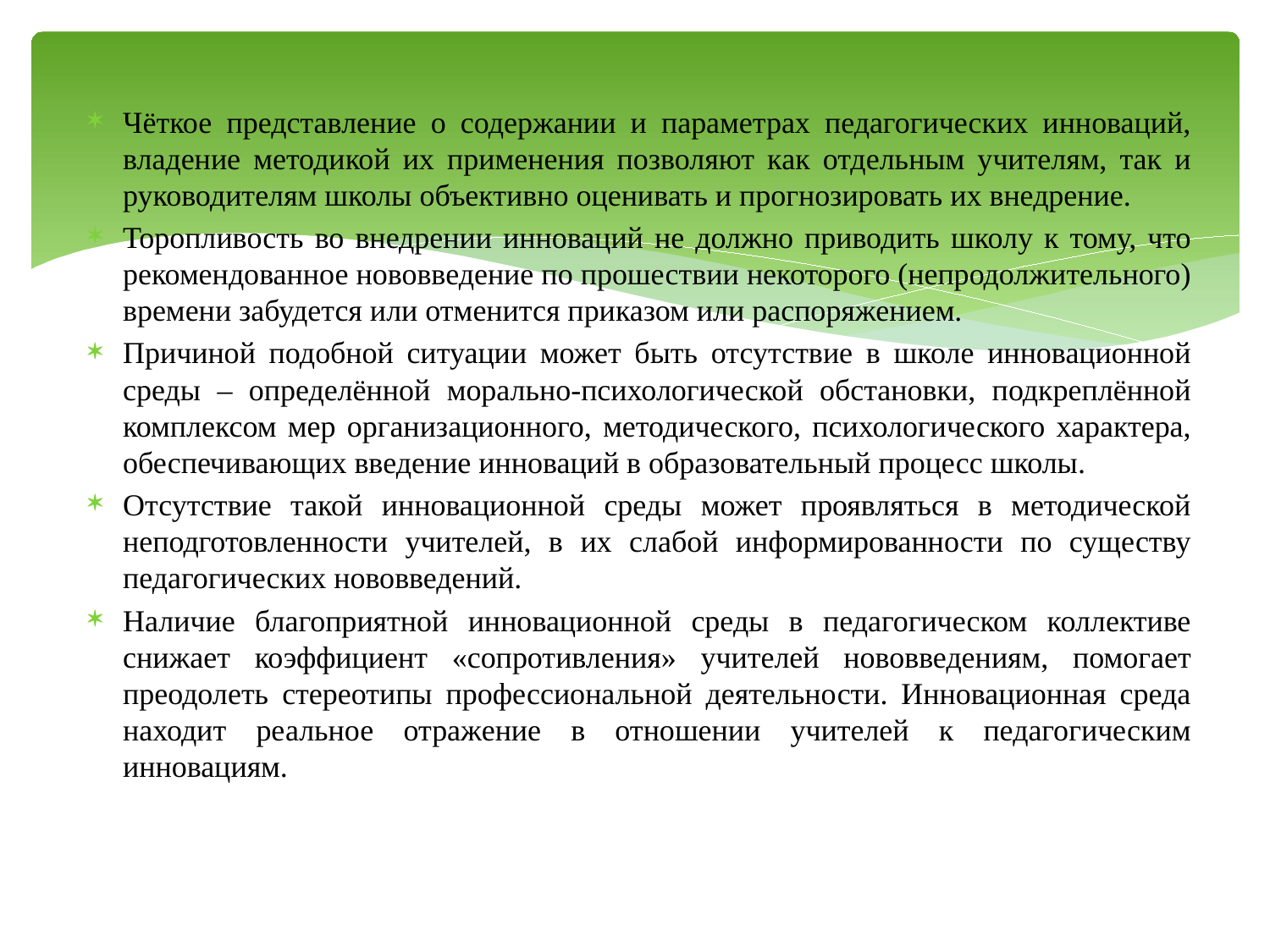

Чёткое представление о содержании и параметрах педагогических инноваций, владение методикой их применения позволяют как отдельным учителям, так и руководителям школы объективно оценивать и прогнозировать их внедрение.
Торопливость во внедрении инноваций не должно приводить школу к тому, что рекомендованное нововведение по прошествии некоторого (непродолжительного) времени забудется или отменится приказом или распоряжением.
Причиной подобной ситуации может быть отсутствие в школе инновационной среды – определённой морально-психологической обстановки, подкреплённой комплексом мер организационного, методического, психологического характера, обеспечивающих введение инноваций в образовательный процесс школы.
Отсутствие такой инновационной среды может проявляться в методической неподготовленности учителей, в их слабой информированности по существу педагогических нововведений.
Наличие благоприятной инновационной среды в педагогическом коллективе снижает коэффициент «сопротивления» учителей нововведениям, помогает преодолеть стереотипы профессиональной деятельности. Инновационная среда находит реальное отражение в отношении учителей к педагогическим инновациям.